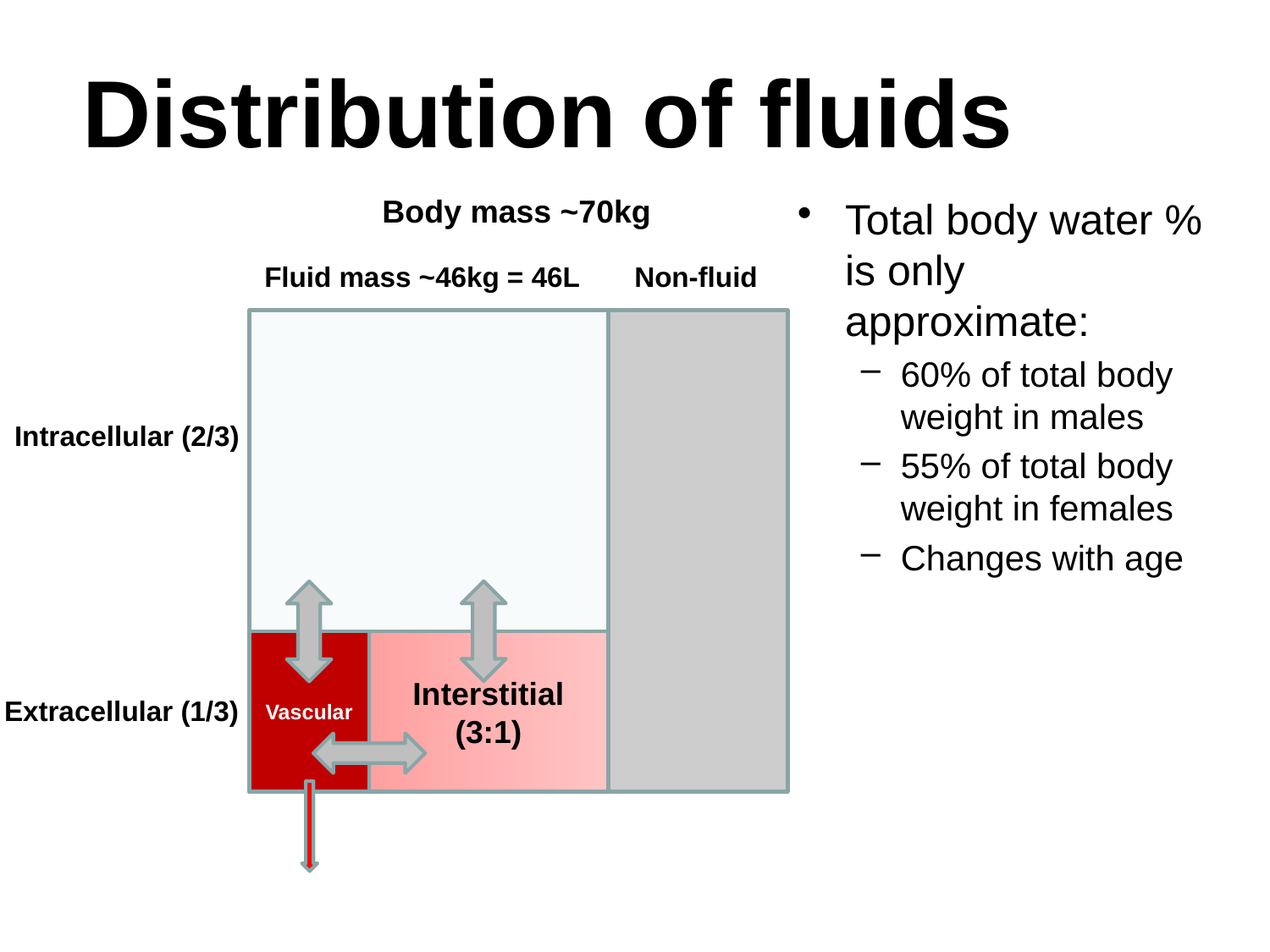

Distribution of fluids
Body mass ~70kg
Total body water % is only approximate:
60% of total body weight in males
55% of total body weight in females
Changes with age
Fluid mass ~46kg = 46L
Non-fluid

Intracellular (2/3)

Vascular
Interstitial (3:1)
Vascular
Extracellular (1/3)